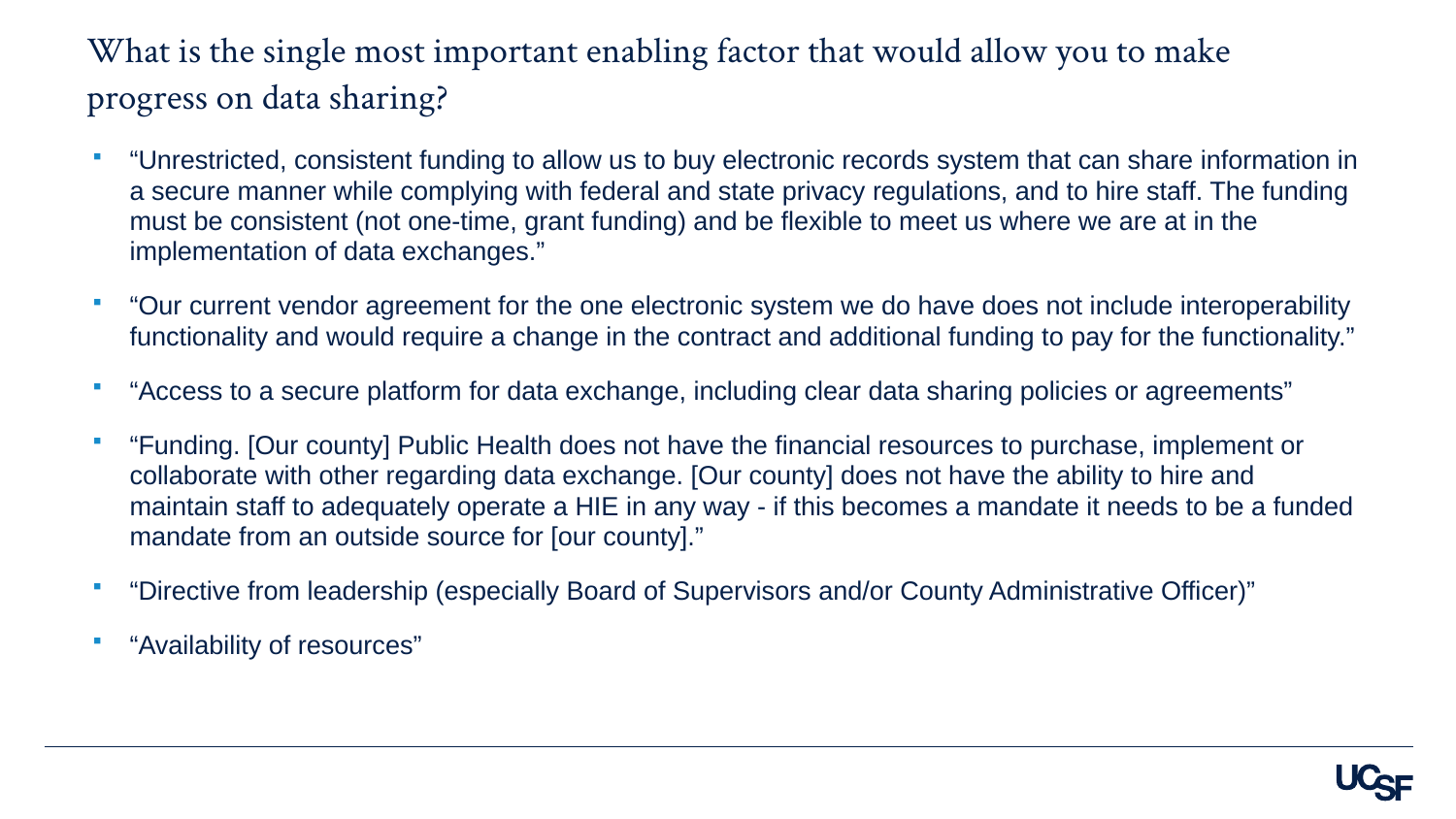

# What is the single most important enabling factor that would allow you to make progress on data sharing?
“Unrestricted, consistent funding to allow us to buy electronic records system that can share information in a secure manner while complying with federal and state privacy regulations, and to hire staff. The funding must be consistent (not one-time, grant funding) and be flexible to meet us where we are at in the implementation of data exchanges.”
“Our current vendor agreement for the one electronic system we do have does not include interoperability functionality and would require a change in the contract and additional funding to pay for the functionality.”
“Access to a secure platform for data exchange, including clear data sharing policies or agreements”
“Funding. [Our county] Public Health does not have the financial resources to purchase, implement or collaborate with other regarding data exchange. [Our county] does not have the ability to hire and maintain staff to adequately operate a HIE in any way - if this becomes a mandate it needs to be a funded mandate from an outside source for [our county].”
“Directive from leadership (especially Board of Supervisors and/or County Administrative Officer)”
“Availability of resources”